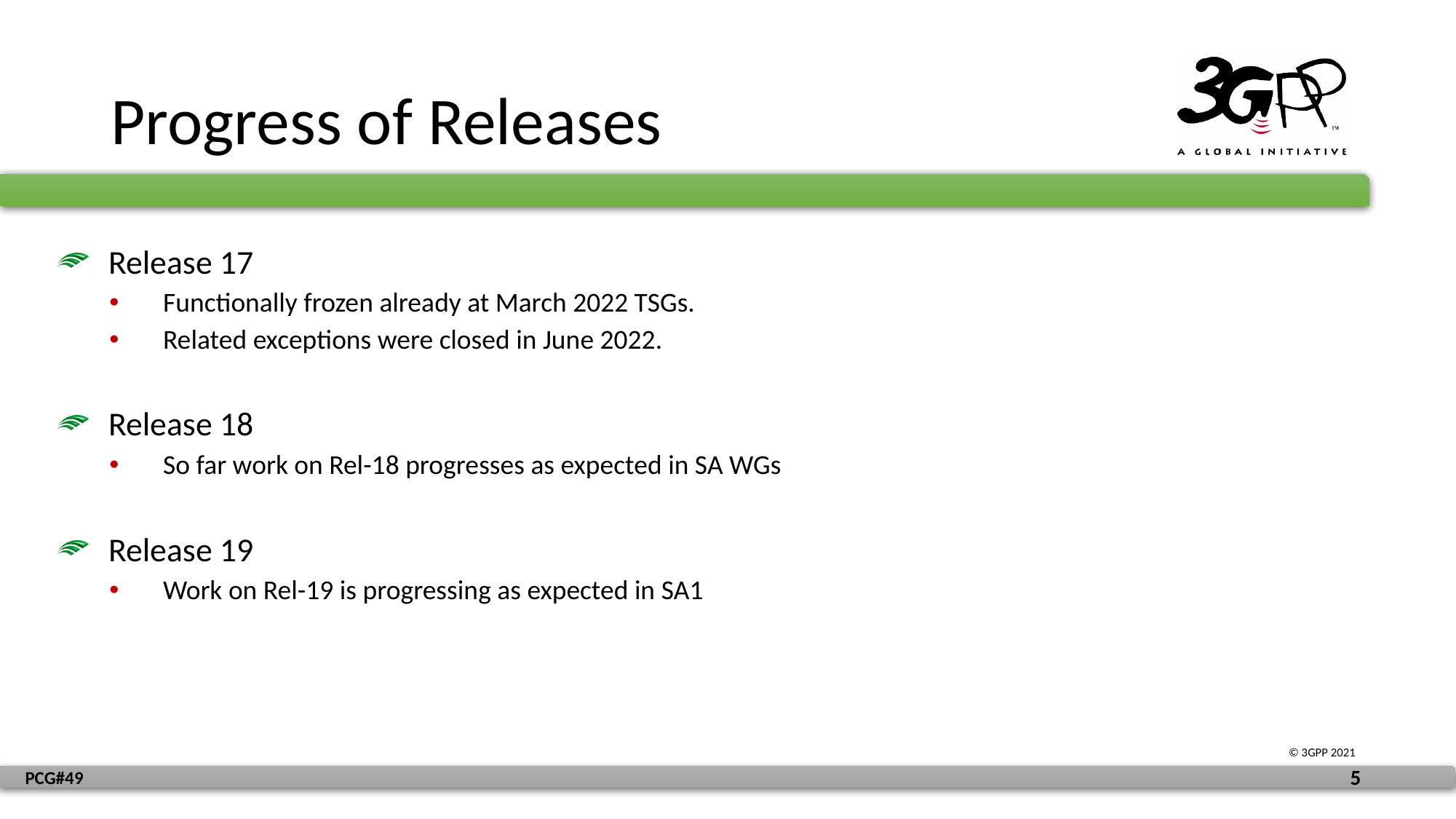

# Progress of Releases
Release 17
Functionally frozen already at March 2022 TSGs.
Related exceptions were closed in June 2022.

Release 18
So far work on Rel-18 progresses as expected in SA WGs

Release 19
Work on Rel-19 is progressing as expected in SA1